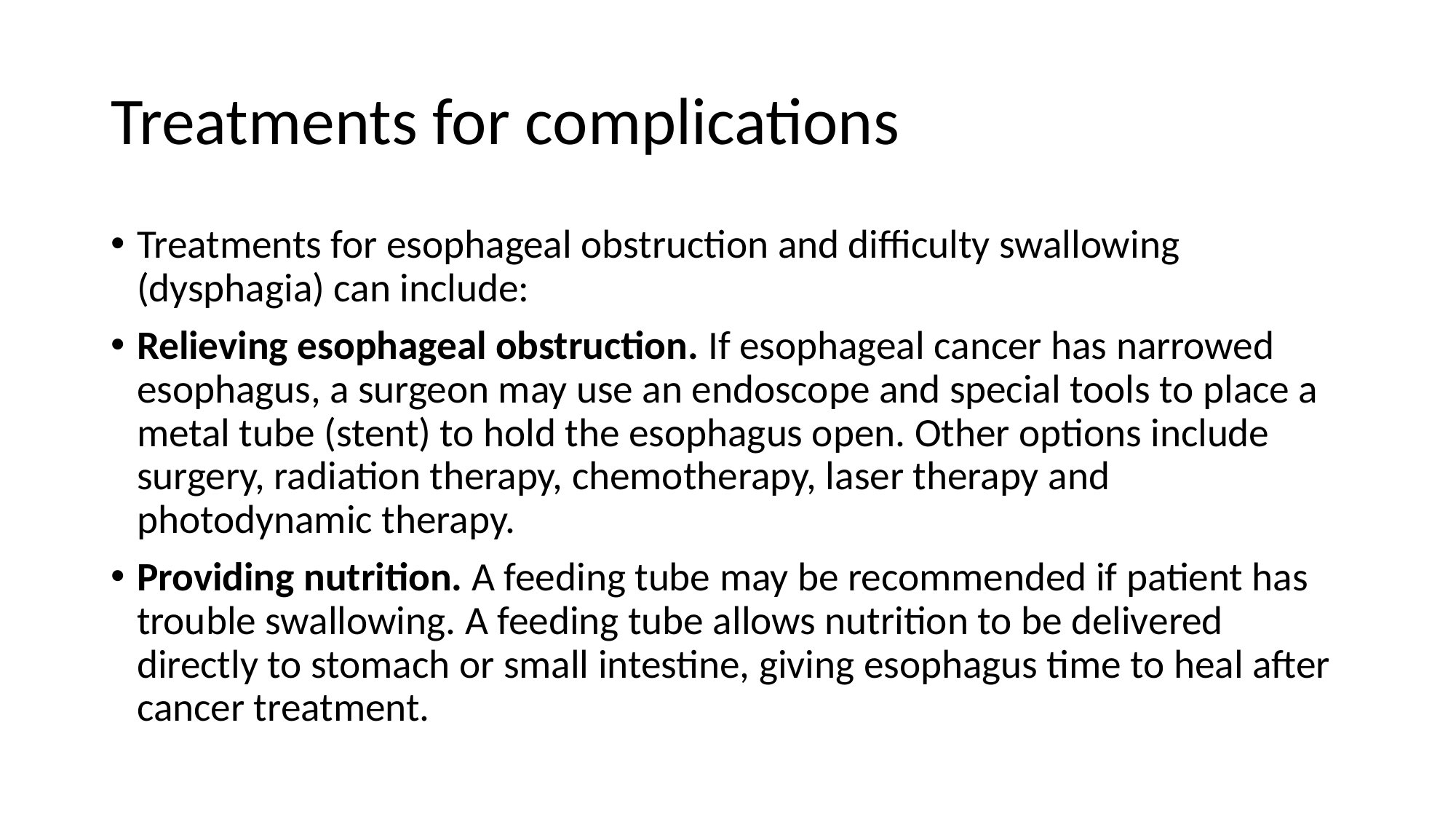

# Treatments for complications
Treatments for esophageal obstruction and difficulty swallowing (dysphagia) can include:
Relieving esophageal obstruction. If esophageal cancer has narrowed  esophagus, a surgeon may use an endoscope and special tools to place a metal tube (stent) to hold the esophagus open. Other options include surgery, radiation therapy, chemotherapy, laser therapy and photodynamic therapy.
Providing nutrition. A feeding tube may be recommended if patient has trouble swallowing. A feeding tube allows nutrition to be delivered directly to stomach or small intestine, giving esophagus time to heal after cancer treatment.